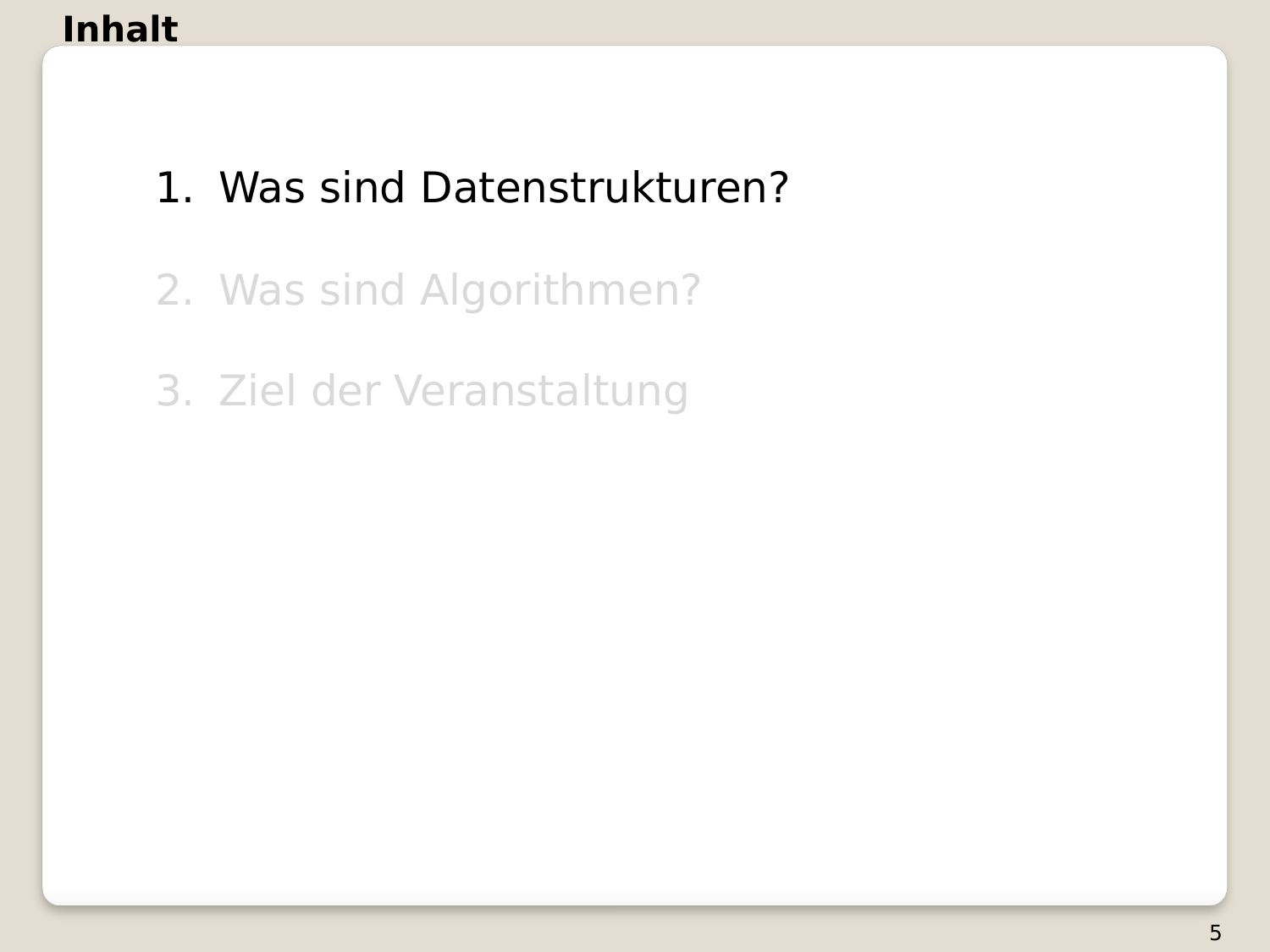

Inhalt
Was sind Datenstrukturen?

Was sind Algorithmen?

Ziel der Veranstaltung